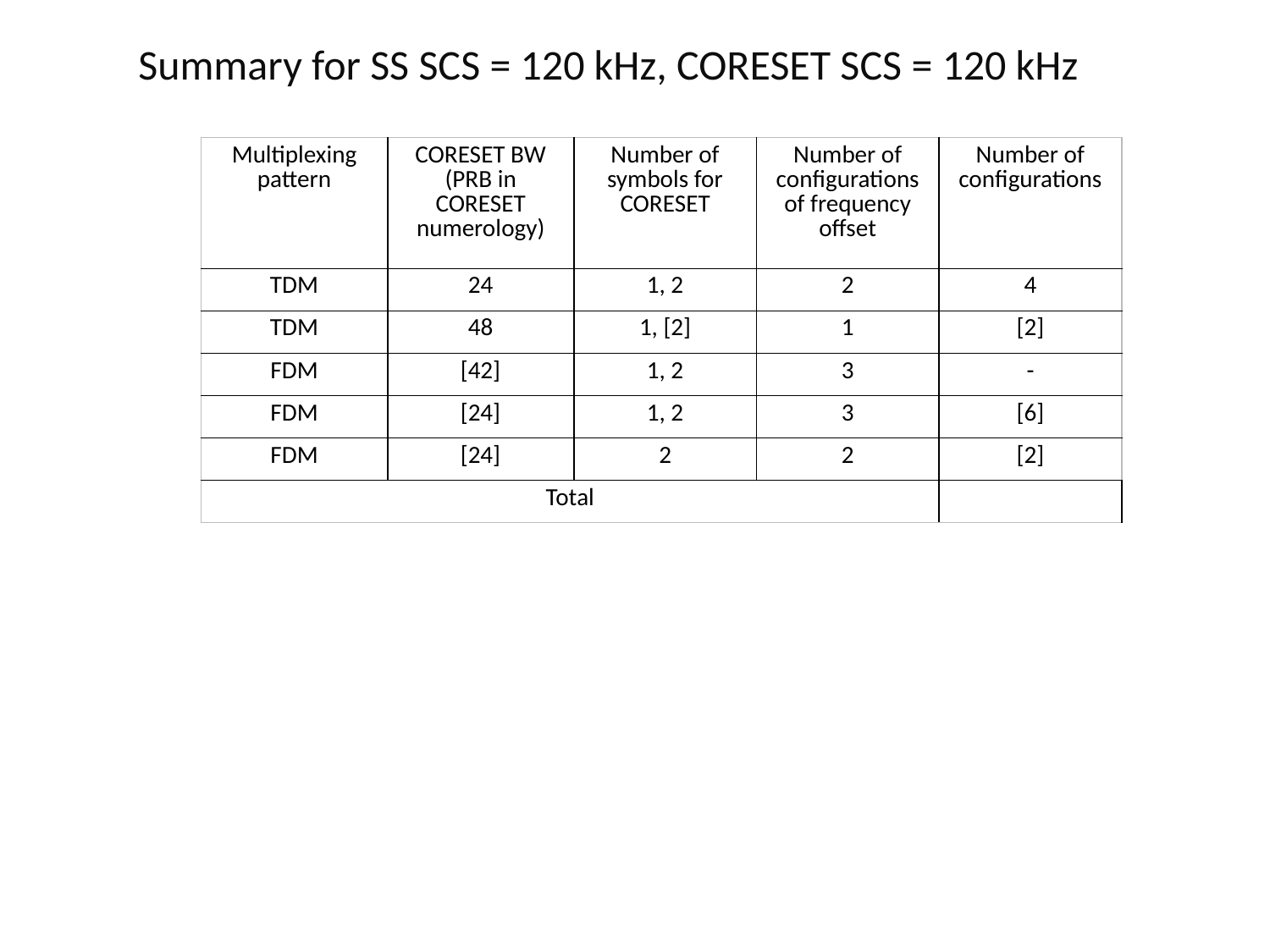

Summary for SS SCS = 120 kHz, CORESET SCS = 120 kHz
| Multiplexing pattern | CORESET BW (PRB in CORESET numerology) | Number of symbols for CORESET | Number of configurations of frequency offset | Number of configurations |
| --- | --- | --- | --- | --- |
| TDM | 24 | 1, 2 | 2 | 4 |
| TDM | 48 | 1, [2] | 1 | [2] |
| FDM | [42] | 1, 2 | 3 | - |
| FDM | [24] | 1, 2 | 3 | [6] |
| FDM | [24] | 2 | 2 | [2] |
| Total |  |  |  |  |